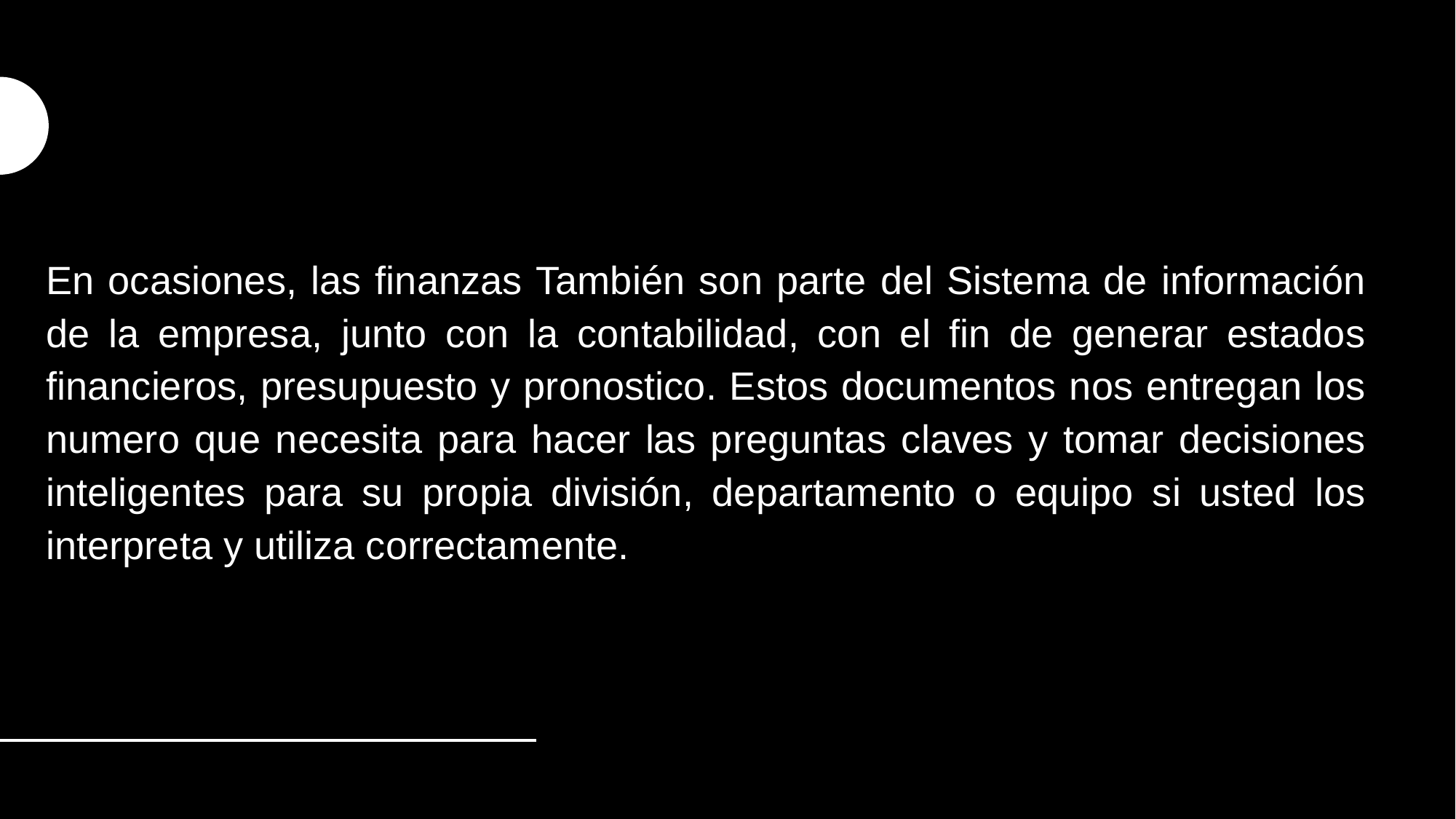

En ocasiones, las finanzas También son parte del Sistema de información de la empresa, junto con la contabilidad, con el fin de generar estados financieros, presupuesto y pronostico. Estos documentos nos entregan los numero que necesita para hacer las preguntas claves y tomar decisiones inteligentes para su propia división, departamento o equipo si usted los interpreta y utiliza correctamente.